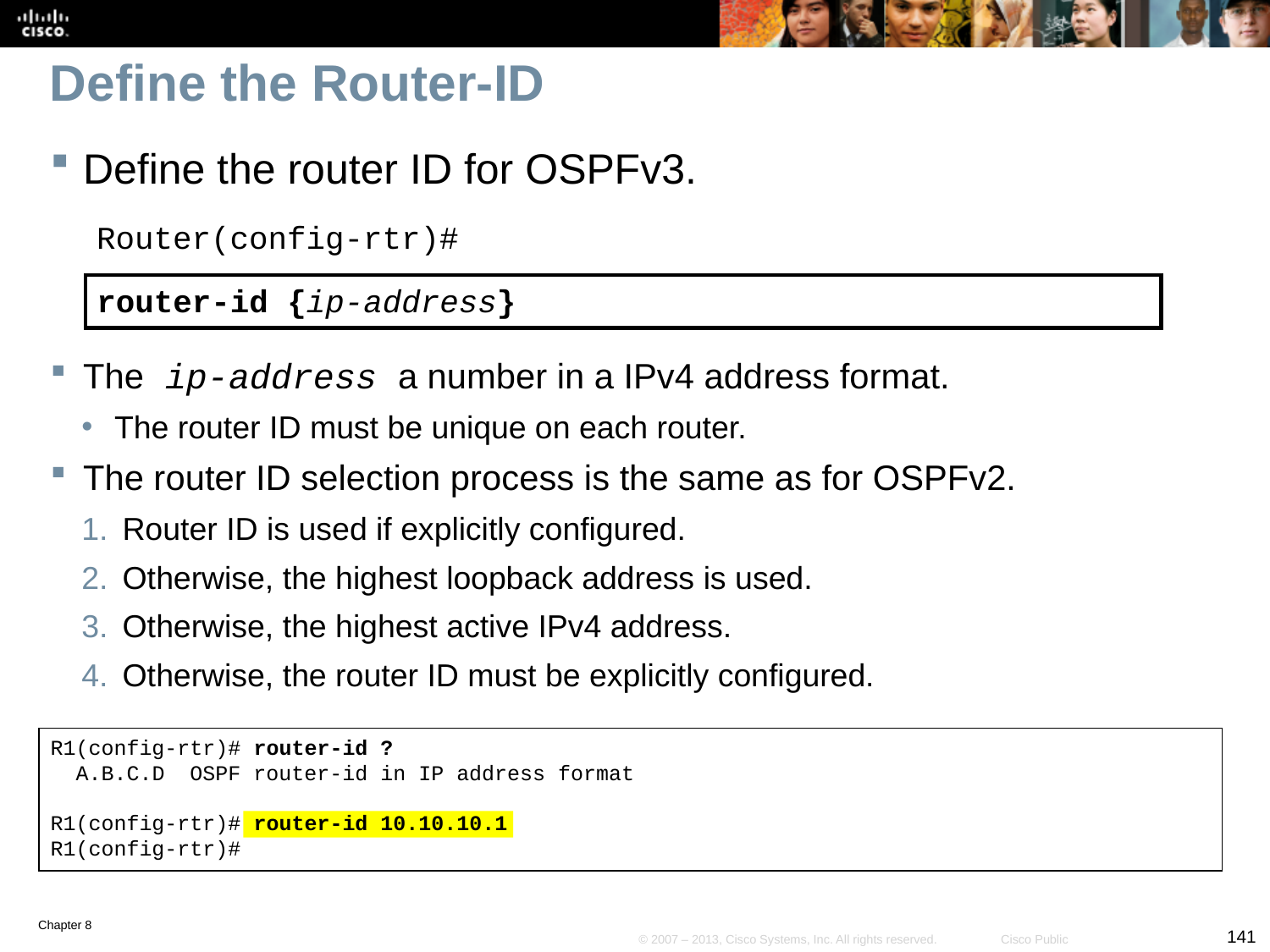

# Define the Router-ID
Define the router ID for OSPFv3.
Router(config-rtr)#
router-id {ip-address}
The ip-address a number in a IPv4 address format.
The router ID must be unique on each router.
The router ID selection process is the same as for OSPFv2.
Router ID is used if explicitly configured.
Otherwise, the highest loopback address is used.
Otherwise, the highest active IPv4 address.
Otherwise, the router ID must be explicitly configured.
R1(config-rtr)# router-id ?
  A.B.C.D  OSPF router-id in IP address format

R1(config-rtr)# router-id 10.10.10.1
R1(config-rtr)#